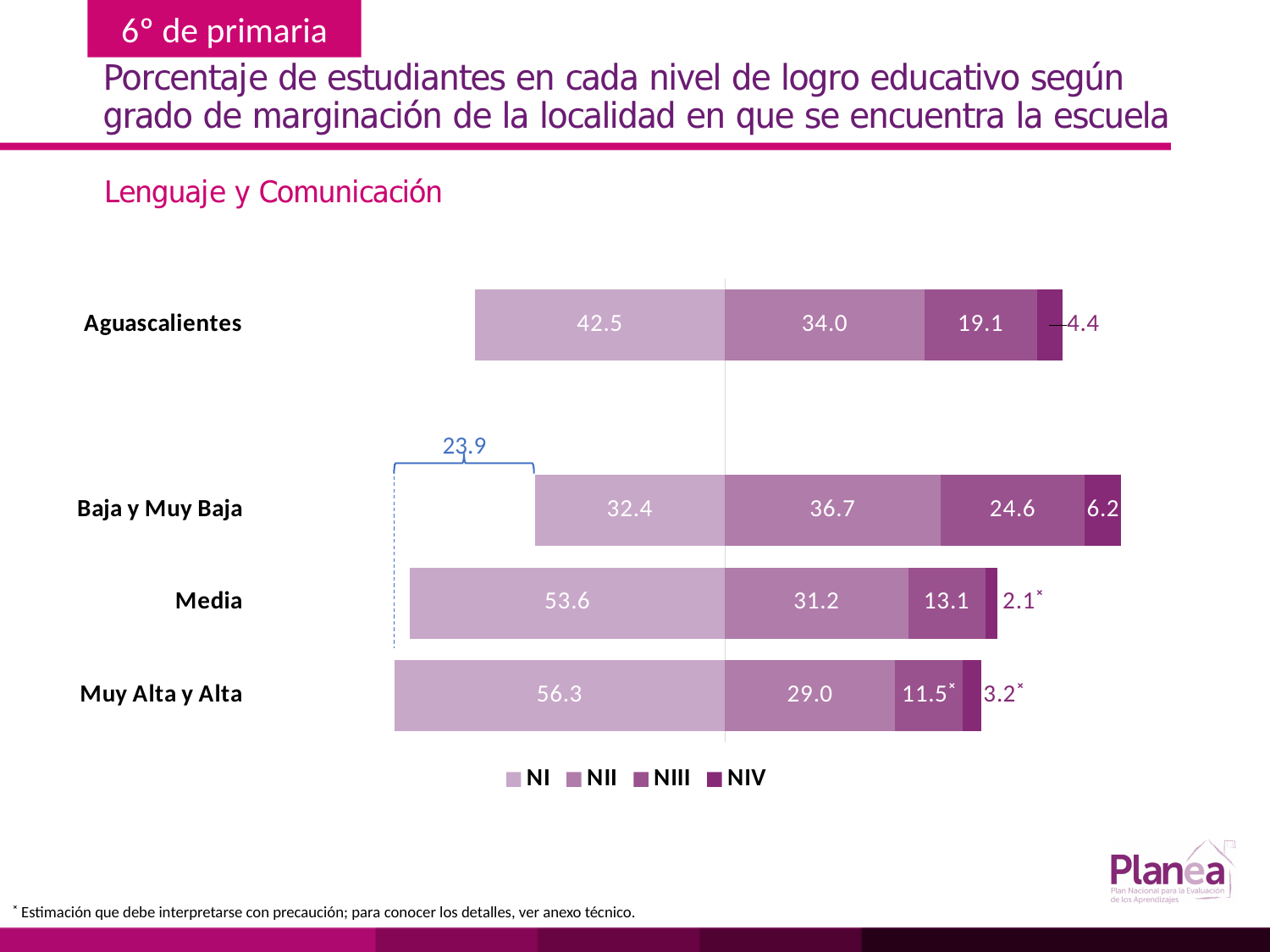

# Porcentaje de estudiantes en cada nivel de logro educativo según grado de marginación de la localidad en que se encuentra la escuela

Lenguaje y Comunicación

### Chart

| Category |  |  |  |  |
|---|---|---|---|---|
| Muy Alta y Alta | -56.3 | 29.0 | 11.5 | 3.2 |
| Media | -53.6 | 31.2 | 13.1 | 2.1 |
| Baja y Muy Baja | -32.4 | 36.7 | 24.6 | 6.2 |
|  | None | None | None | None |
| Aguascalientes | -42.5 | 34.0 | 19.1 | 4.4 |
23.9
˟ Estimación que debe interpretarse con precaución; para conocer los detalles, ver anexo técnico.